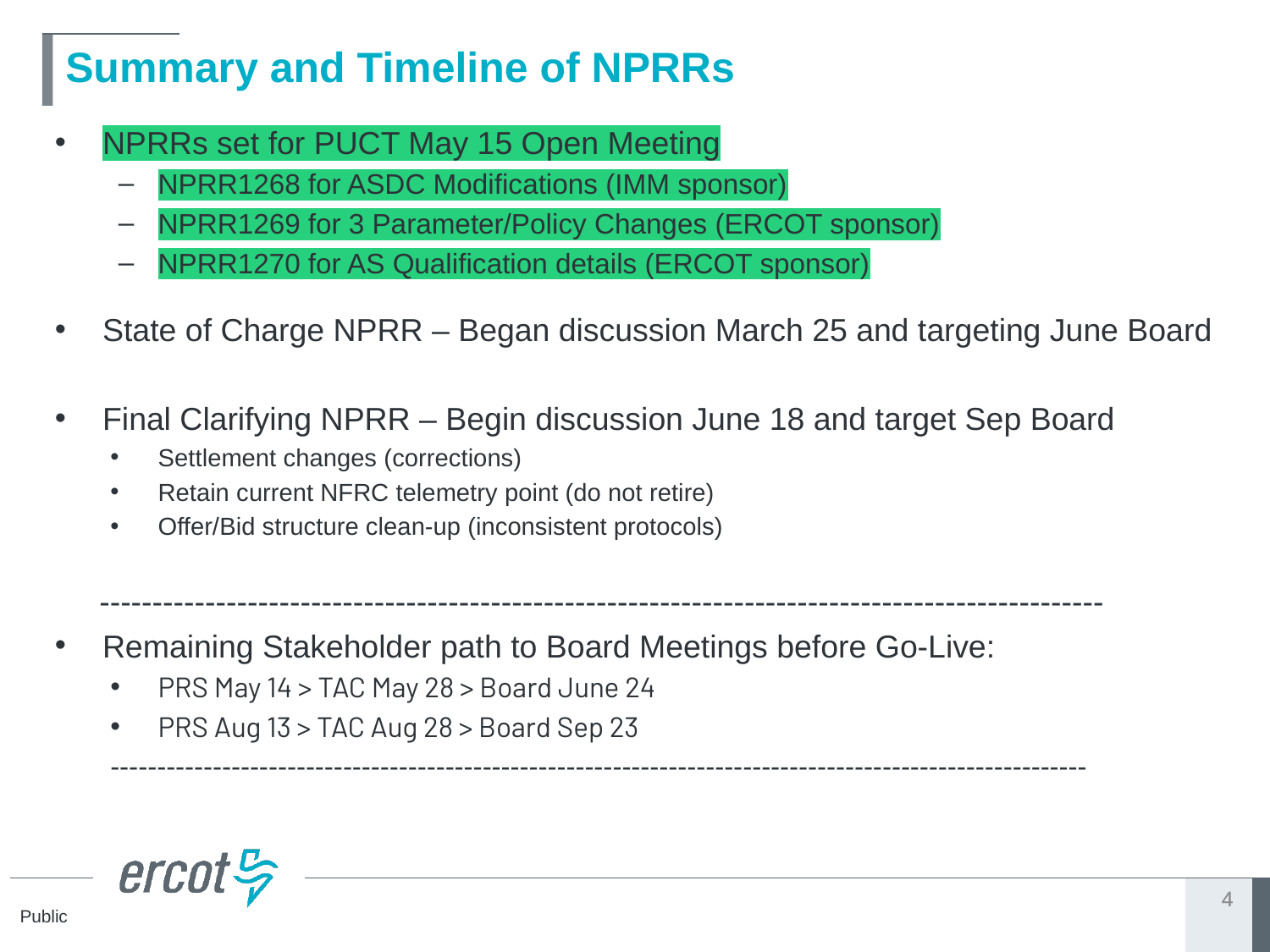

# Summary and Timeline of NPRRs
NPRRs set for PUCT May 15 Open Meeting
NPRR1268 for ASDC Modifications (IMM sponsor)
NPRR1269 for 3 Parameter/Policy Changes (ERCOT sponsor)
NPRR1270 for AS Qualification details (ERCOT sponsor)

State of Charge NPRR – Began discussion March 25 and targeting June Board

Final Clarifying NPRR – Begin discussion June 18 and target Sep Board
Settlement changes (corrections)
Retain current NFRC telemetry point (do not retire)
Offer/Bid structure clean-up (inconsistent protocols)

     -----------------------------------------------------------------------------------------------
Remaining Stakeholder path to Board Meetings before Go-Live:
PRS May 14 > TAC May 28 > Board June 24
PRS Aug 13 > TAC Aug 28 > Board Sep 23
---------------------------------------------------------------------------------------------------------

4